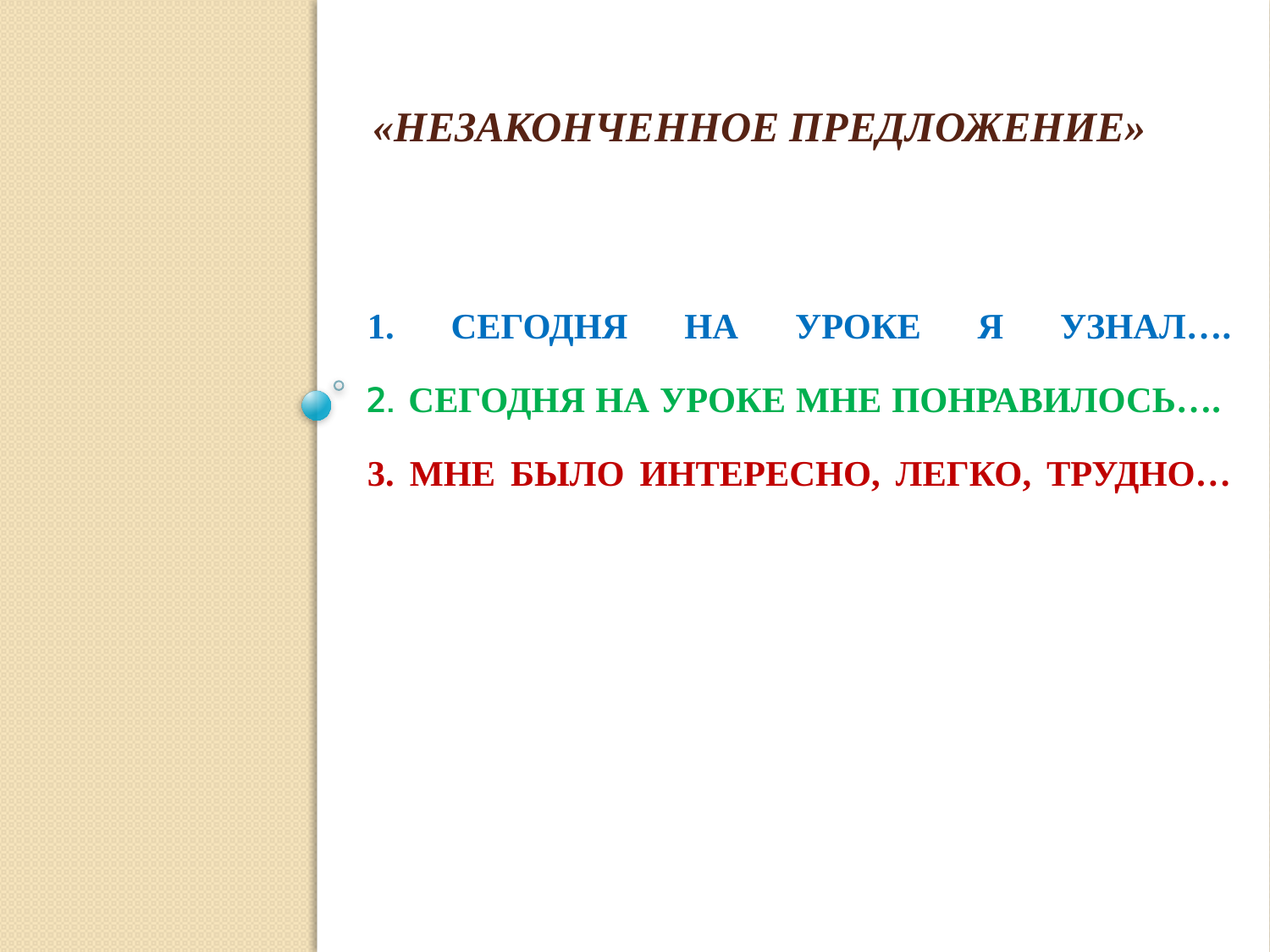

«Незаконченное предложение»
# 1. Сегодня на уроке я узнал…. 2. Сегодня на уроке мне понравилось…. 3. Мне было интересно, легко, трудно…